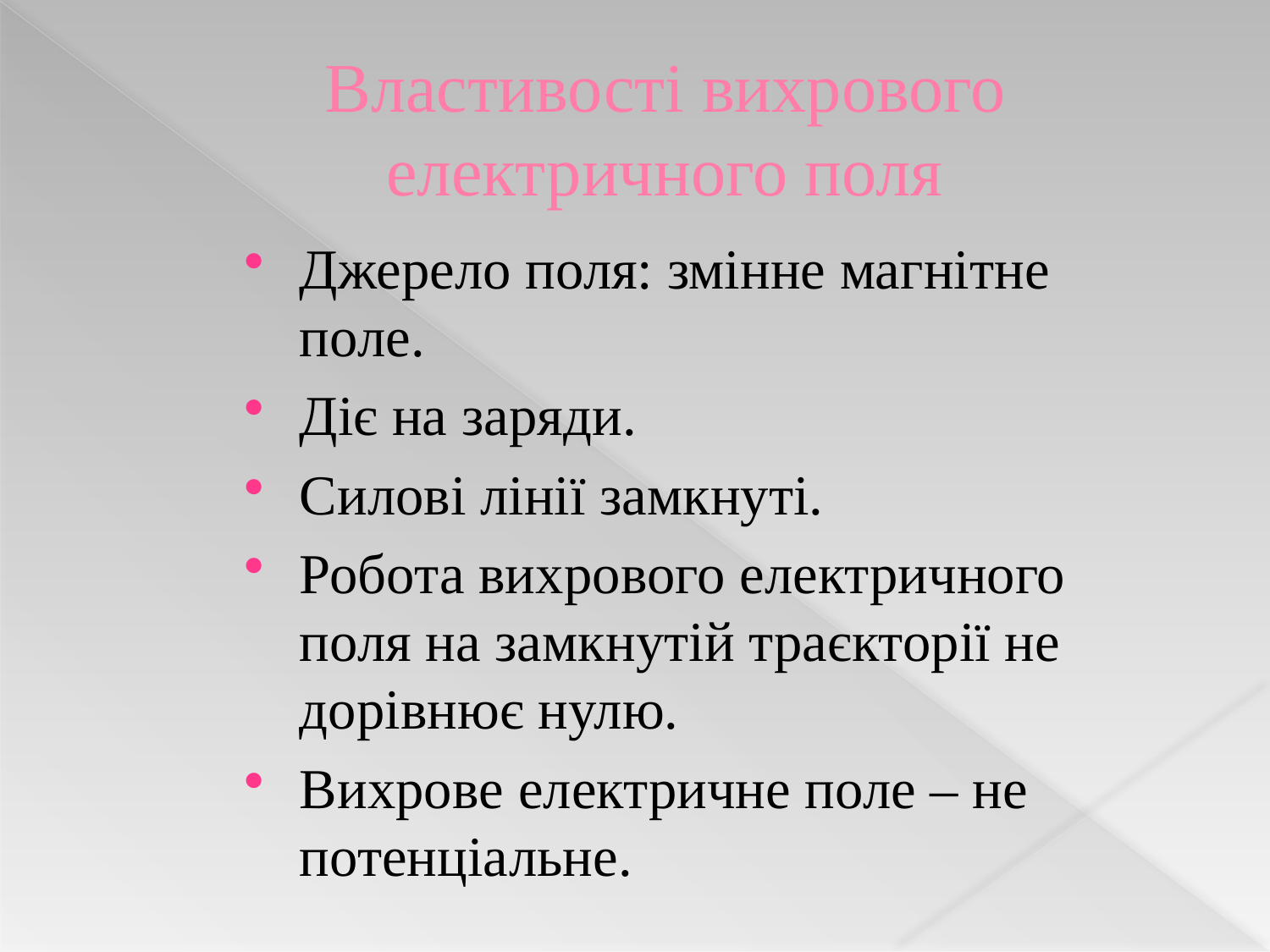

# Властивості вихрового електричного поля
Джерело поля: змінне магнітне поле.
Діє на заряди.
Силові лінії замкнуті.
Робота вихрового електричного поля на замкнутій траєкторії не дорівнює нулю.
Вихрове електричне поле – не потенціальне.